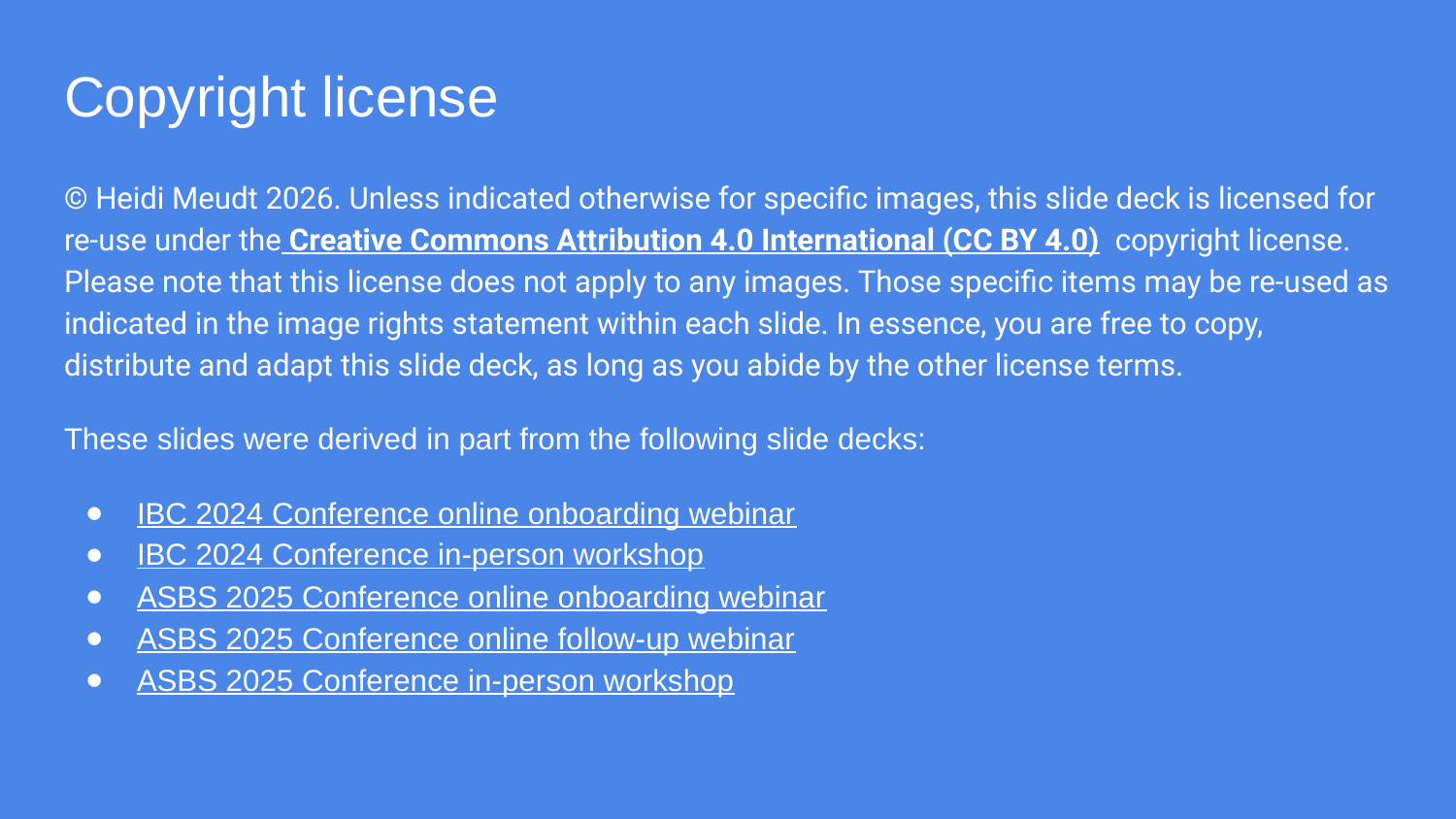

# Copyright license
© Heidi Meudt 2026. Unless indicated otherwise for specific images, this slide deck is licensed for re-use under the Creative Commons Attribution 4.0 International (CC BY 4.0)  copyright license. Please note that this license does not apply to any images. Those specific items may be re-used as indicated in the image rights statement within each slide. In essence, you are free to copy, distribute and adapt this slide deck, as long as you abide by the other license terms.
These slides were derived in part from the following slide decks:
IBC 2024 Conference online onboarding webinar
IBC 2024 Conference in-person workshop
ASBS 2025 Conference online onboarding webinar
ASBS 2025 Conference online follow-up webinar
ASBS 2025 Conference in-person workshop